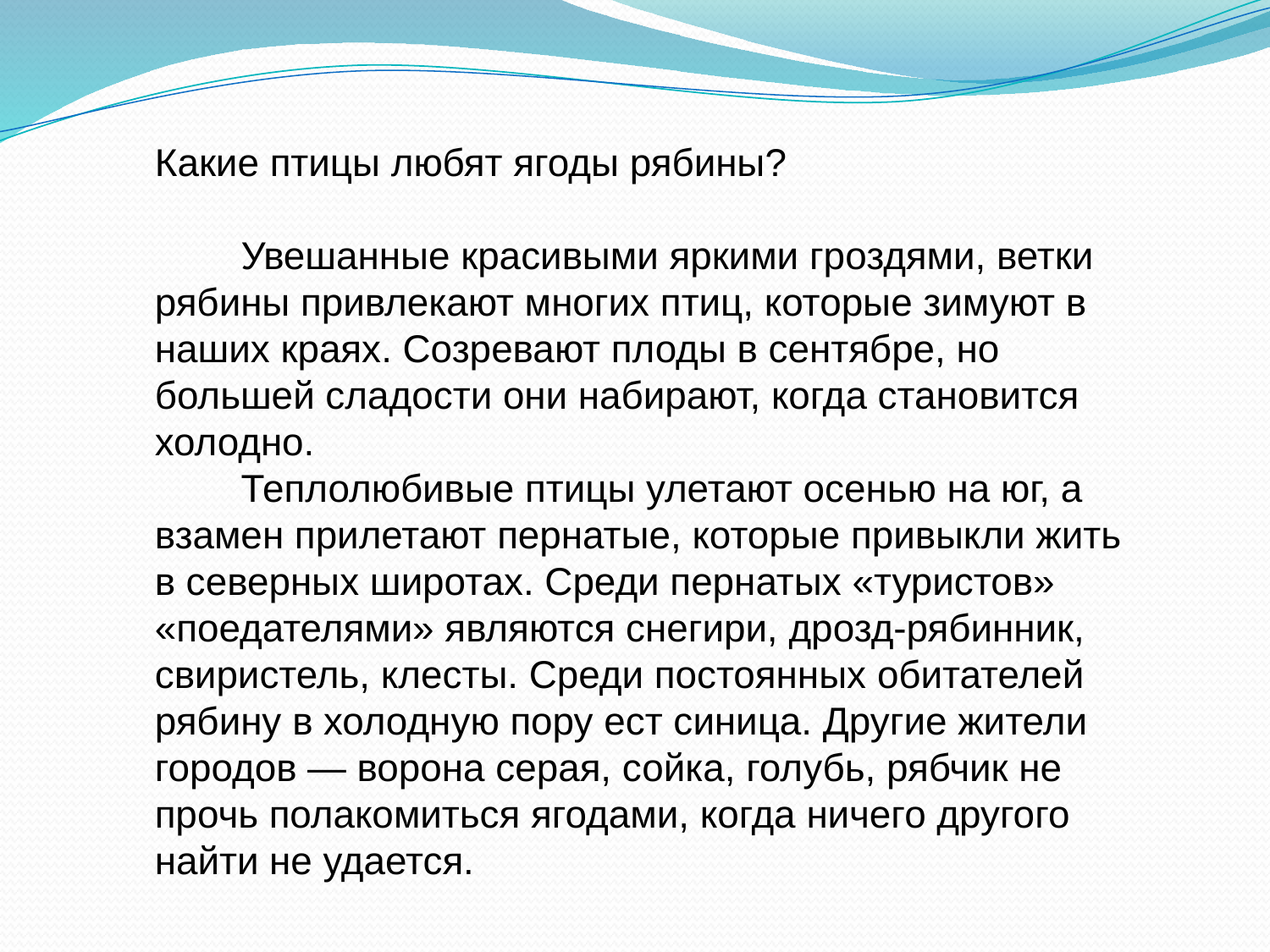

# Какие птицы любят ягоды рябины? Увешанные красивыми яркими гроздями, ветки рябины привлекают многих птиц, которые зимуют в наших краях. Созревают плоды в сентябре, но большей сладости они набирают, когда становится холодно. Теплолюбивые птицы улетают осенью на юг, а взамен прилетают пернатые, которые привыкли жить в северных широтах. Среди пернатых «туристов» «поедателями» являются снегири, дрозд-рябинник, свиристель, клесты. Среди постоянных обитателей рябину в холодную пору ест синица. Другие жители городов — ворона серая, сойка, голубь, рябчик не прочь полакомиться ягодами, когда ничего другого найти не удается.